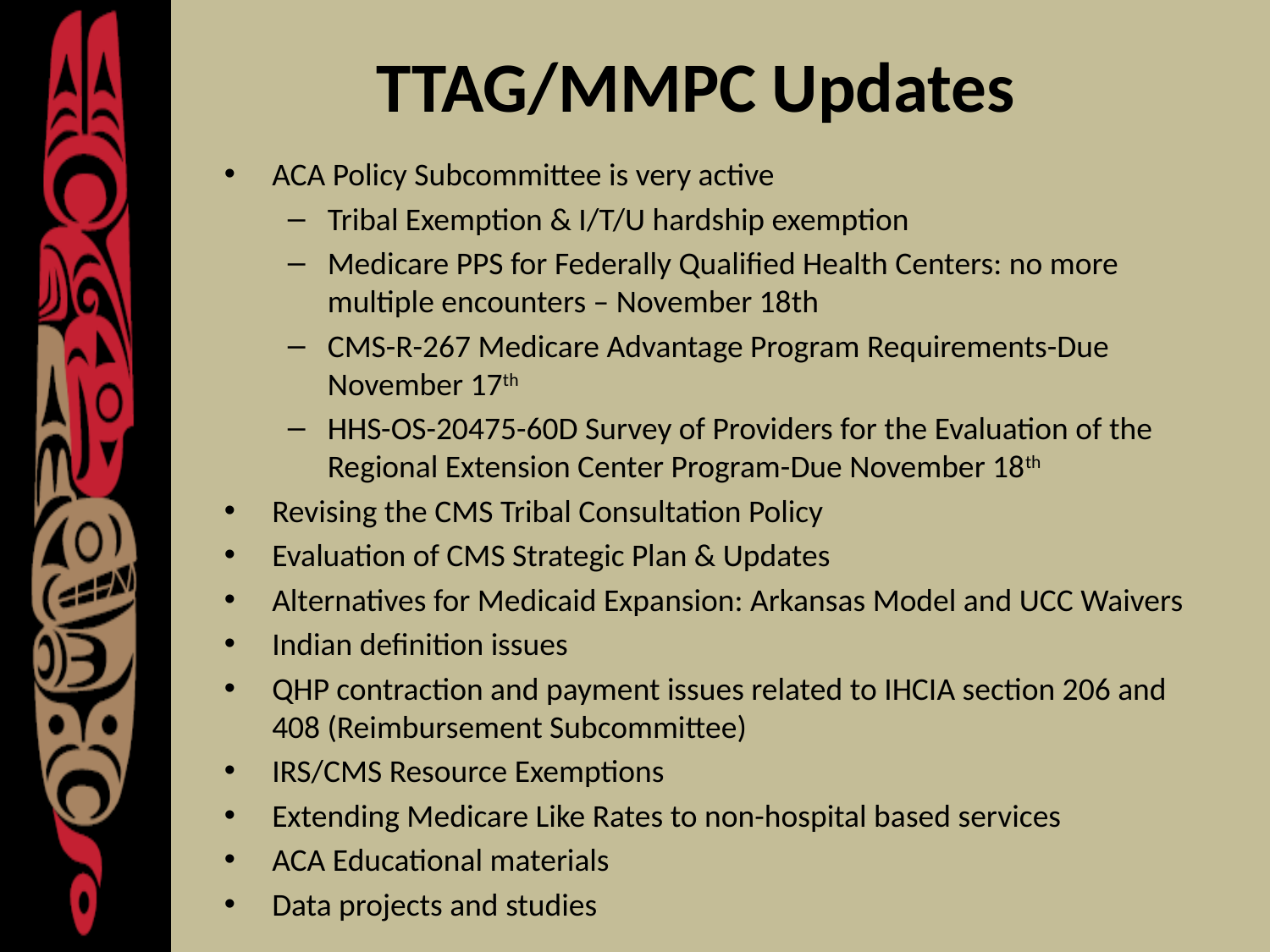

# TTAG/MMPC Updates
ACA Policy Subcommittee is very active
Tribal Exemption & I/T/U hardship exemption
Medicare PPS for Federally Qualified Health Centers: no more multiple encounters – November 18th
CMS-R-267 Medicare Advantage Program Requirements-Due November 17th
HHS-OS-20475-60D Survey of Providers for the Evaluation of the Regional Extension Center Program-Due November 18th
Revising the CMS Tribal Consultation Policy
Evaluation of CMS Strategic Plan & Updates
Alternatives for Medicaid Expansion: Arkansas Model and UCC Waivers
Indian definition issues
QHP contraction and payment issues related to IHCIA section 206 and 408 (Reimbursement Subcommittee)
IRS/CMS Resource Exemptions
Extending Medicare Like Rates to non-hospital based services
ACA Educational materials
Data projects and studies